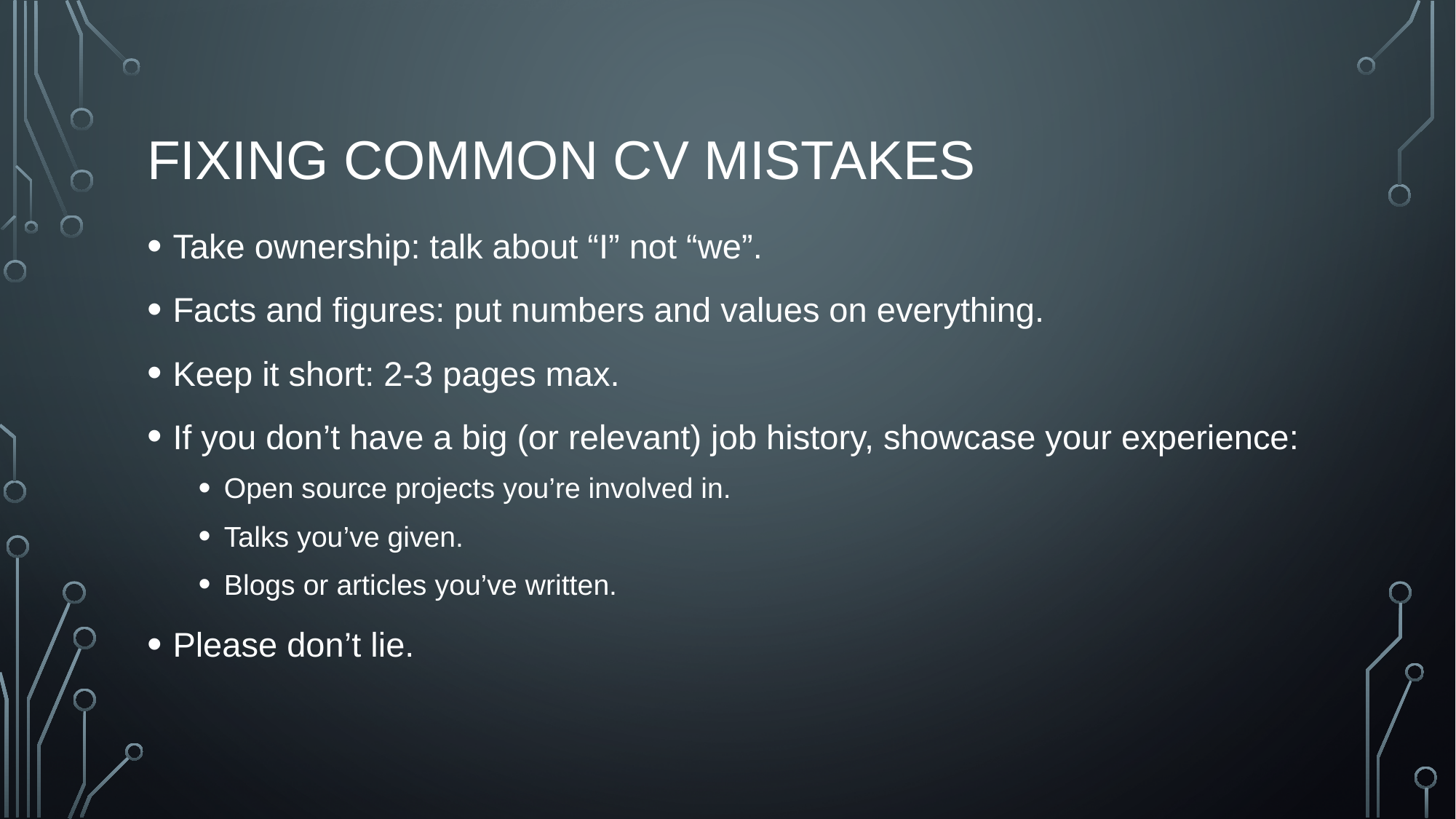

# Fixing common CV mistakes
Take ownership: talk about “I” not “we”.
Facts and figures: put numbers and values on everything.
Keep it short: 2-3 pages max.
If you don’t have a big (or relevant) job history, showcase your experience:
Open source projects you’re involved in.
Talks you’ve given.
Blogs or articles you’ve written.
Please don’t lie.